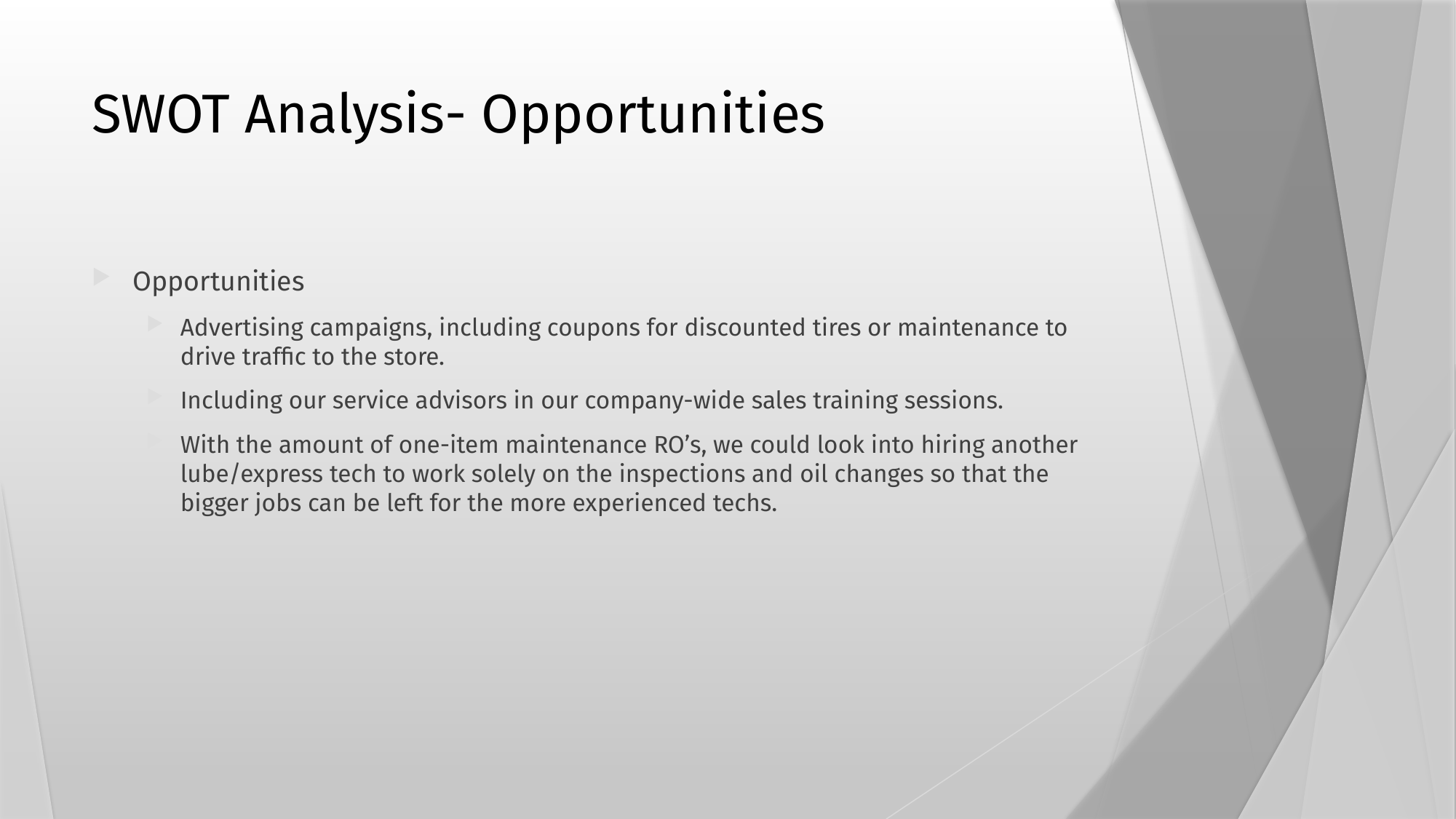

# SWOT Analysis- Opportunities
Opportunities
Advertising campaigns, including coupons for discounted tires or maintenance to drive traffic to the store.
Including our service advisors in our company-wide sales training sessions.
With the amount of one-item maintenance RO’s, we could look into hiring another lube/express tech to work solely on the inspections and oil changes so that the bigger jobs can be left for the more experienced techs.